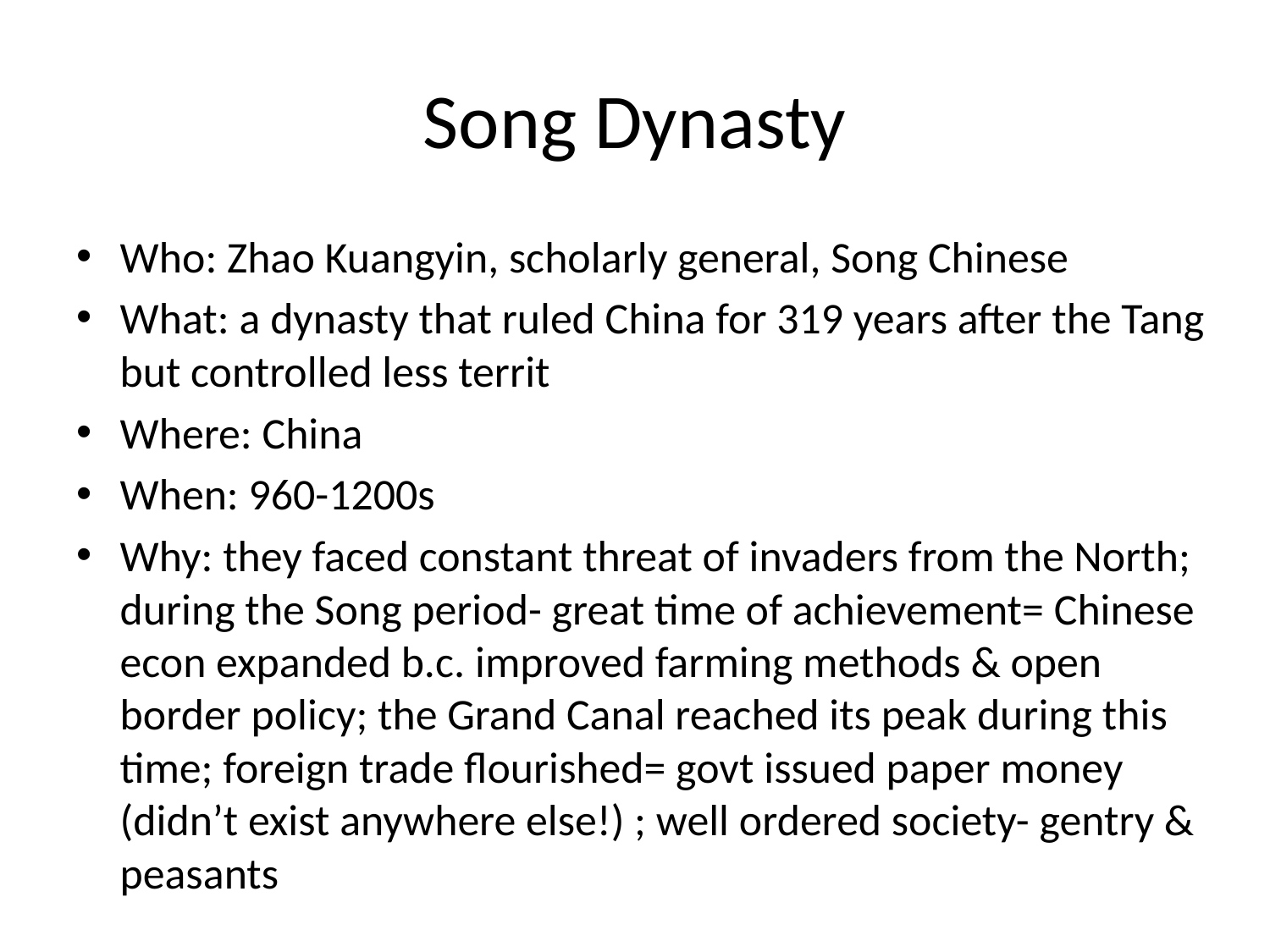

# Song Dynasty
Who: Zhao Kuangyin, scholarly general, Song Chinese
What: a dynasty that ruled China for 319 years after the Tang but controlled less territ
Where: China
When: 960-1200s
Why: they faced constant threat of invaders from the North; during the Song period- great time of achievement= Chinese econ expanded b.c. improved farming methods & open border policy; the Grand Canal reached its peak during this time; foreign trade flourished= govt issued paper money (didn’t exist anywhere else!) ; well ordered society- gentry & peasants